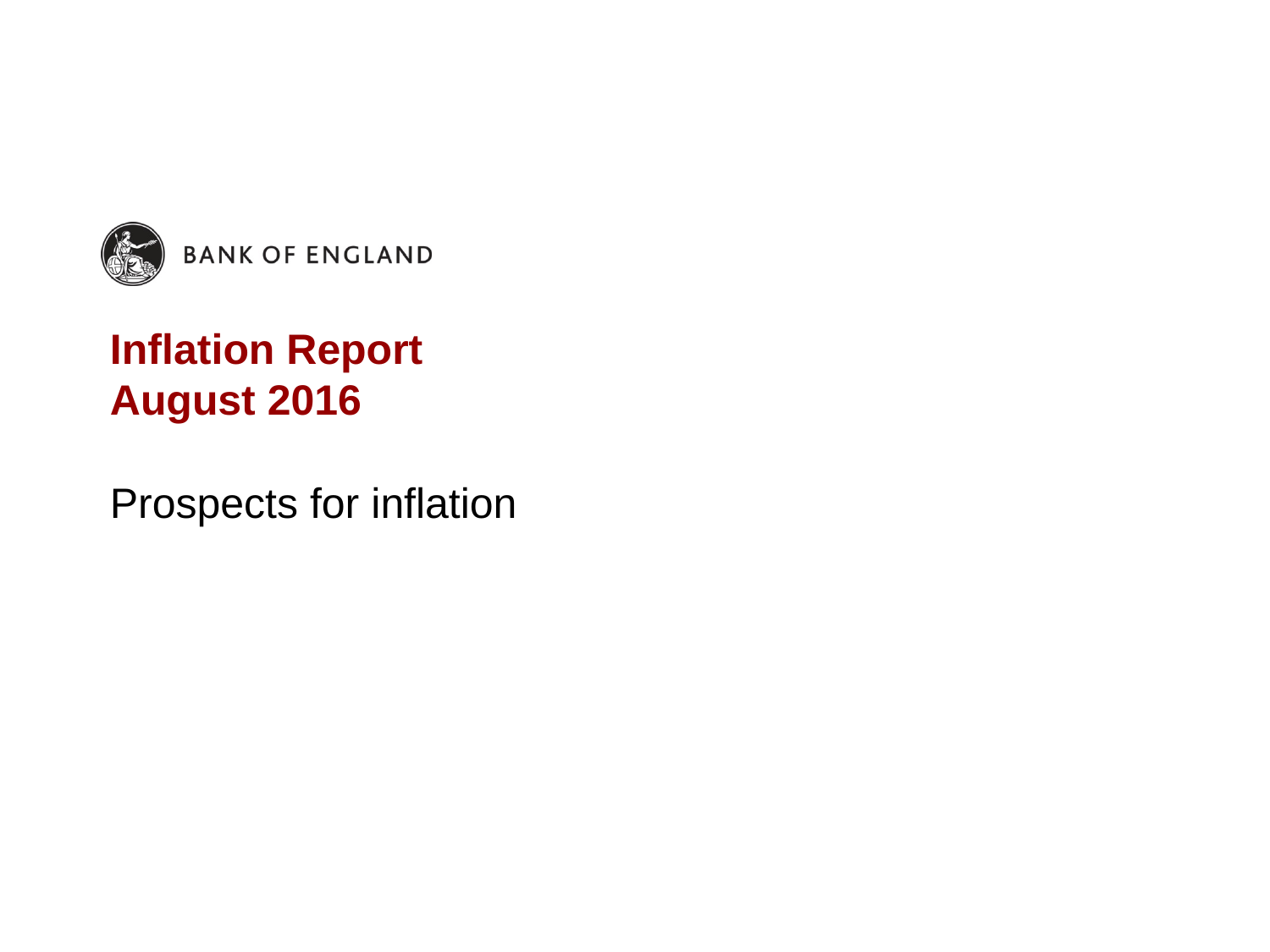

# Inflation Report August 2016
Prospects for inflation